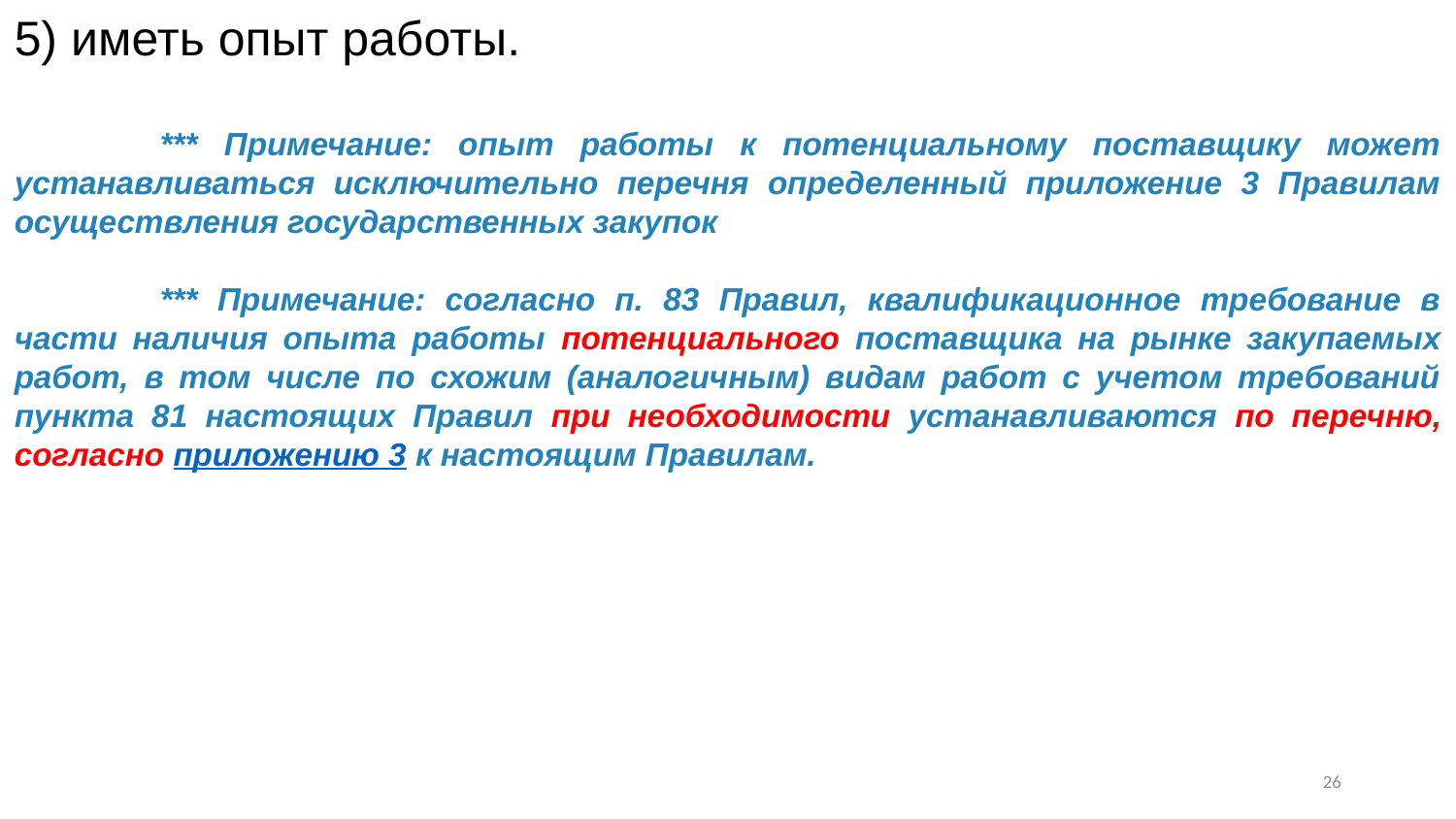

5) иметь опыт работы.

	*** Примечание: опыт работы к потенциальному поставщику может устанавливаться исключительно перечня определенный приложение 3 Правилам осуществления государственных закупок

	*** Примечание: согласно п. 83 Правил, квалификационное требование в части наличия опыта работы потенциального поставщика на рынке закупаемых работ, в том числе по схожим (аналогичным) видам работ с учетом требований пункта 81 настоящих Правил при необходимости устанавливаются по перечню, согласно приложению 3 к настоящим Правилам.
26